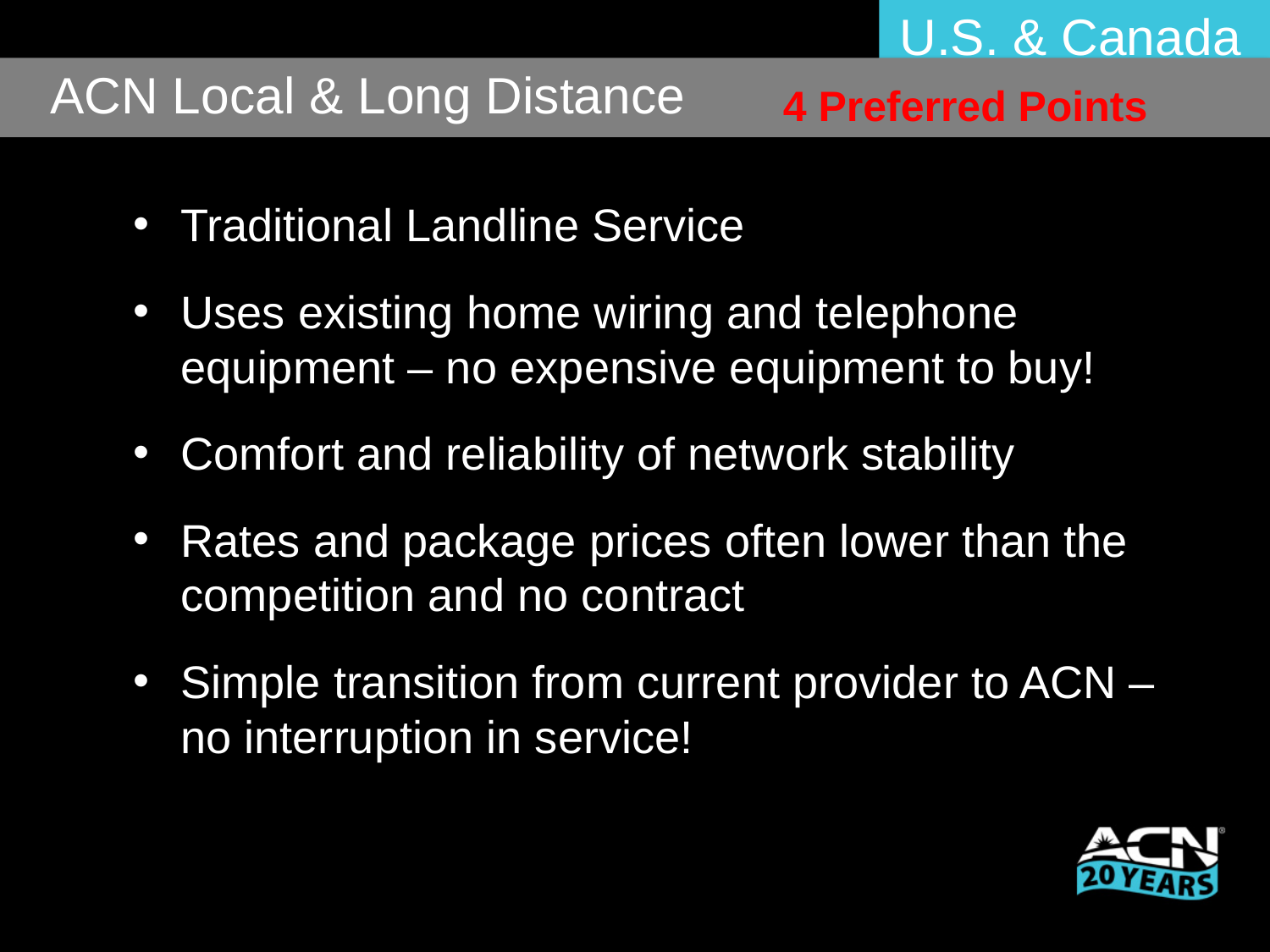

U.S. & Canada
ACN Local & Long Distance

4 Preferred Points
Traditional Landline Service
Uses existing home wiring and telephone equipment – no expensive equipment to buy!
Comfort and reliability of network stability
Rates and package prices often lower than the competition and no contract
Simple transition from current provider to ACN – no interruption in service!